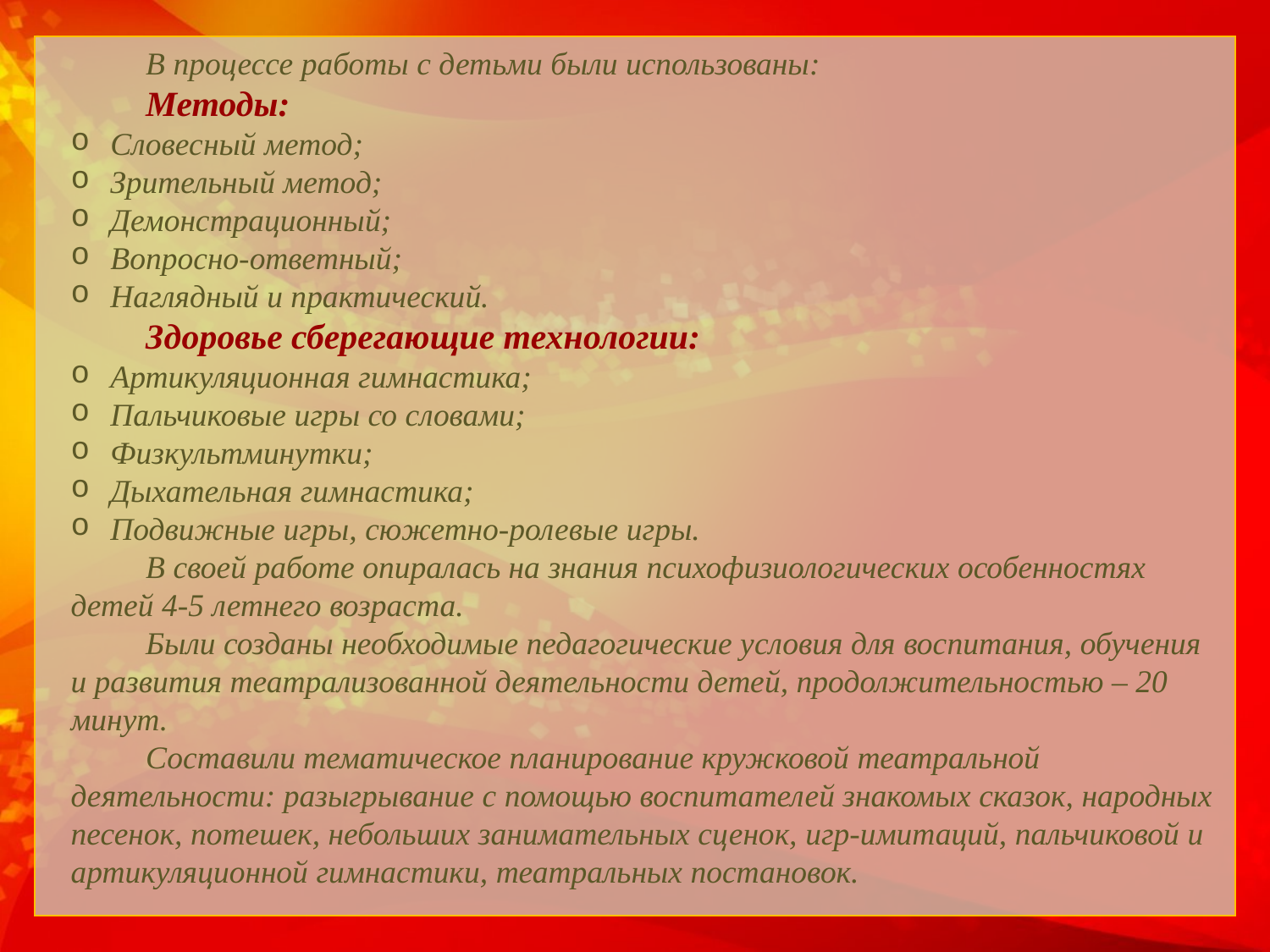

В процессе работы с детьми были использованы:
Методы:
Словесный метод;
Зрительный метод;
Демонстрационный;
Вопросно-ответный;
Наглядный и практический.
Здоровье сберегающие технологии:
Артикуляционная гимнастика;
Пальчиковые игры со словами;
Физкультминутки;
Дыхательная гимнастика;
Подвижные игры, сюжетно-ролевые игры.
В своей работе опиралась на знания психофизиологических особенностях детей 4-5 летнего возраста.
Были созданы необходимые педагогические условия для воспитания, обучения и развития театрализованной деятельности детей, продолжительностью – 20 минут.
Составили тематическое планирование кружковой театральной деятельности: разыгрывание с помощью воспитателей знакомых сказок, народных песенок, потешек, небольших занимательных сценок, игр-имитаций, пальчиковой и артикуляционной гимнастики, театральных постановок.